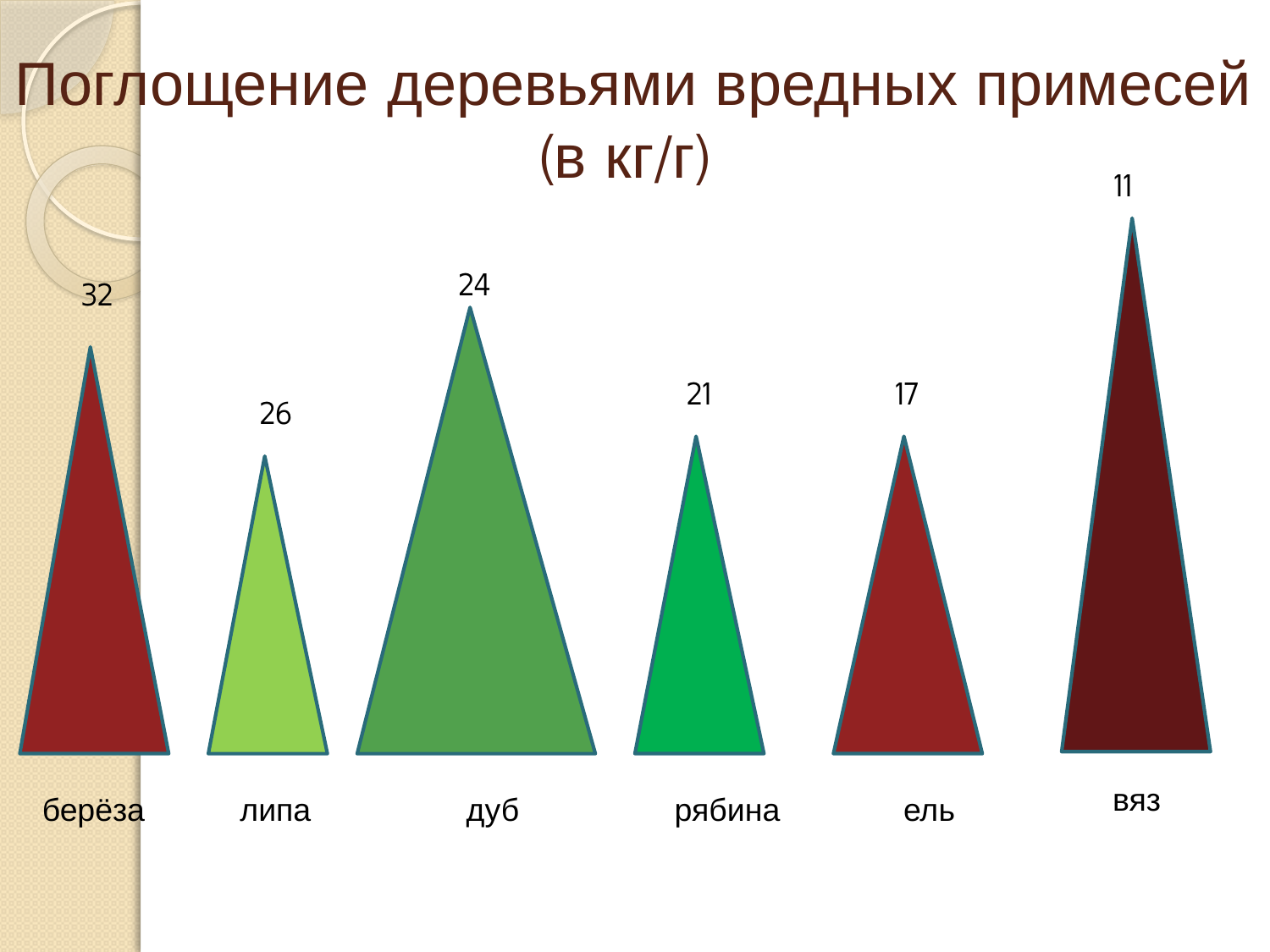

# Поглощение деревьями вредных примесей (в кг/г)
11

 24
 32

 21
 17
  26

   вяз
берёза
  липа
       дуб
       рябина
     ель